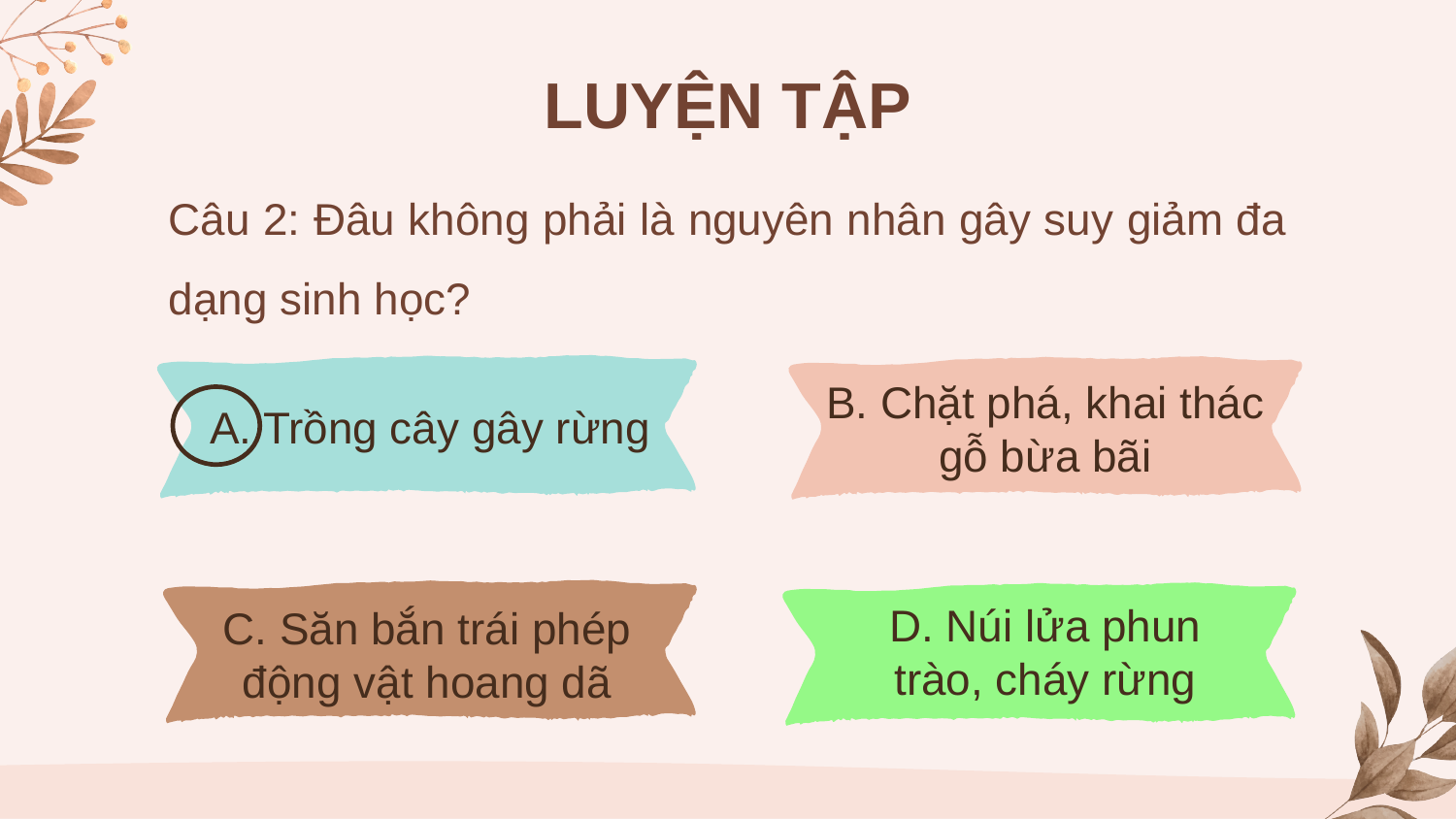

LUYỆN TẬP
Câu 2: Đâu không phải là nguyên nhân gây suy giảm đa dạng sinh học?

B. Chặt phá, khai thác gỗ bừa bãi

A. Trồng cây gây rừng

D. Núi lửa phun trào, cháy rừng
C. Săn bắn trái phép động vật hoang dã